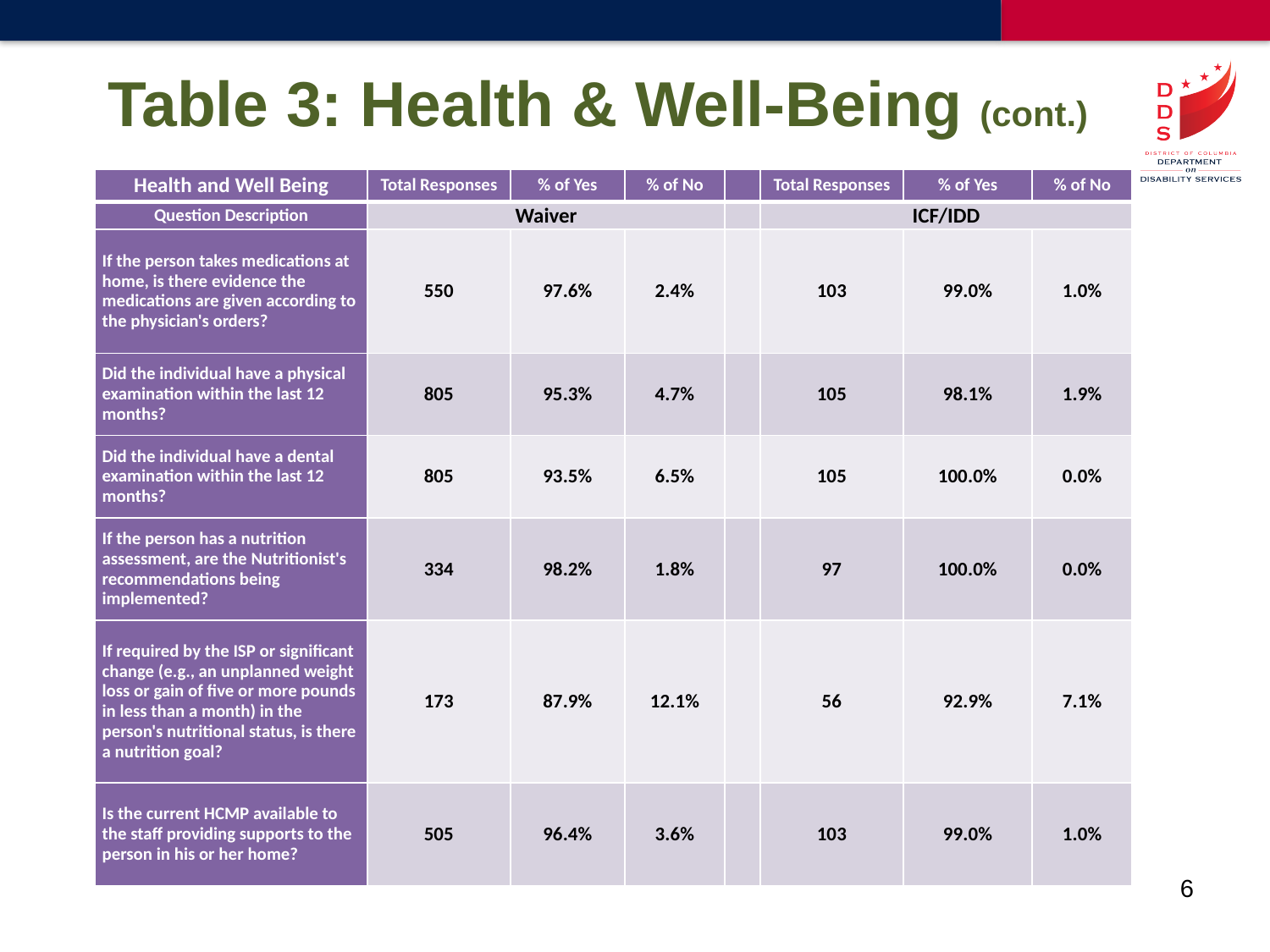

# Table 3: Health & Well-Being (cont.)
| Health and Well Being | Total Responses | % of Yes | % of No |  | Total Responses | % of Yes | % of No |
| --- | --- | --- | --- | --- | --- | --- | --- |
| Question Description | Waiver |  |  |  | ICF/IDD |  |  |
| If the person takes medications at home, is there evidence the medications are given according to the physician's orders? | 550 | 97.6% | 2.4% |  | 103 | 99.0% | 1.0% |
| Did the individual have a physical examination within the last 12 months? | 805 | 95.3% | 4.7% |  | 105 | 98.1% | 1.9% |
| Did the individual have a dental examination within the last 12 months? | 805 | 93.5% | 6.5% |  | 105 | 100.0% | 0.0% |
| If the person has a nutrition assessment, are the Nutritionist's recommendations being implemented? | 334 | 98.2% | 1.8% |  | 97 | 100.0% | 0.0% |
| If required by the ISP or significant change (e.g., an unplanned weight loss or gain of five or more pounds in less than a month) in the person's nutritional status, is there a nutrition goal? | 173 | 87.9% | 12.1% |  | 56 | 92.9% | 7.1% |
| Is the current HCMP available to the staff providing supports to the person in his or her home? | 505 | 96.4% | 3.6% |  | 103 | 99.0% | 1.0% |
6